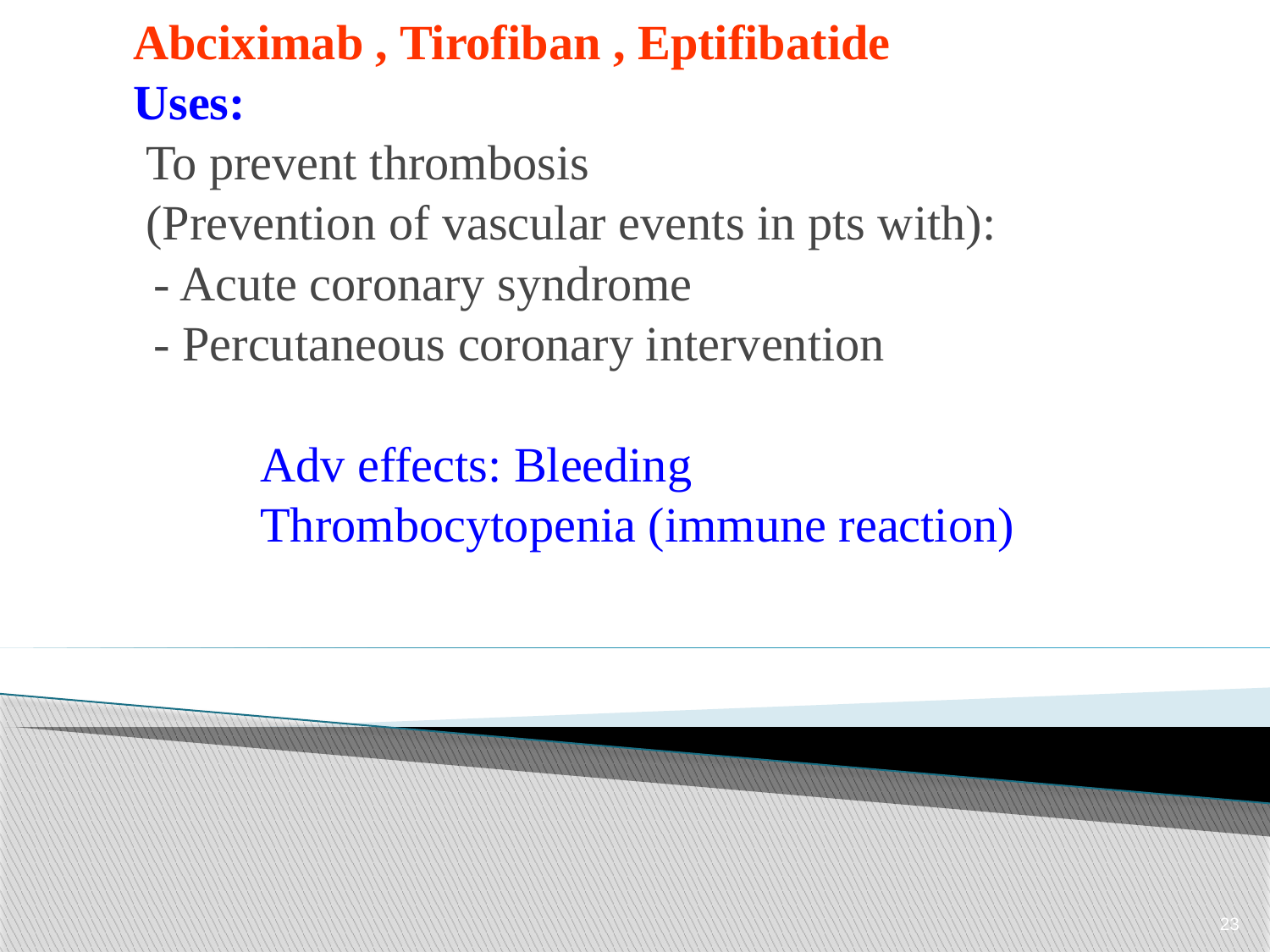

Abciximab , Tirofiban , Eptifibatide
	Uses:
   	 To prevent thrombosis
      	 (Prevention of vascular events in pts with):
            - Acute coronary syndrome
            - Percutaneous coronary intervention

		Adv effects: Bleeding
		Thrombocytopenia (immune reaction)
23